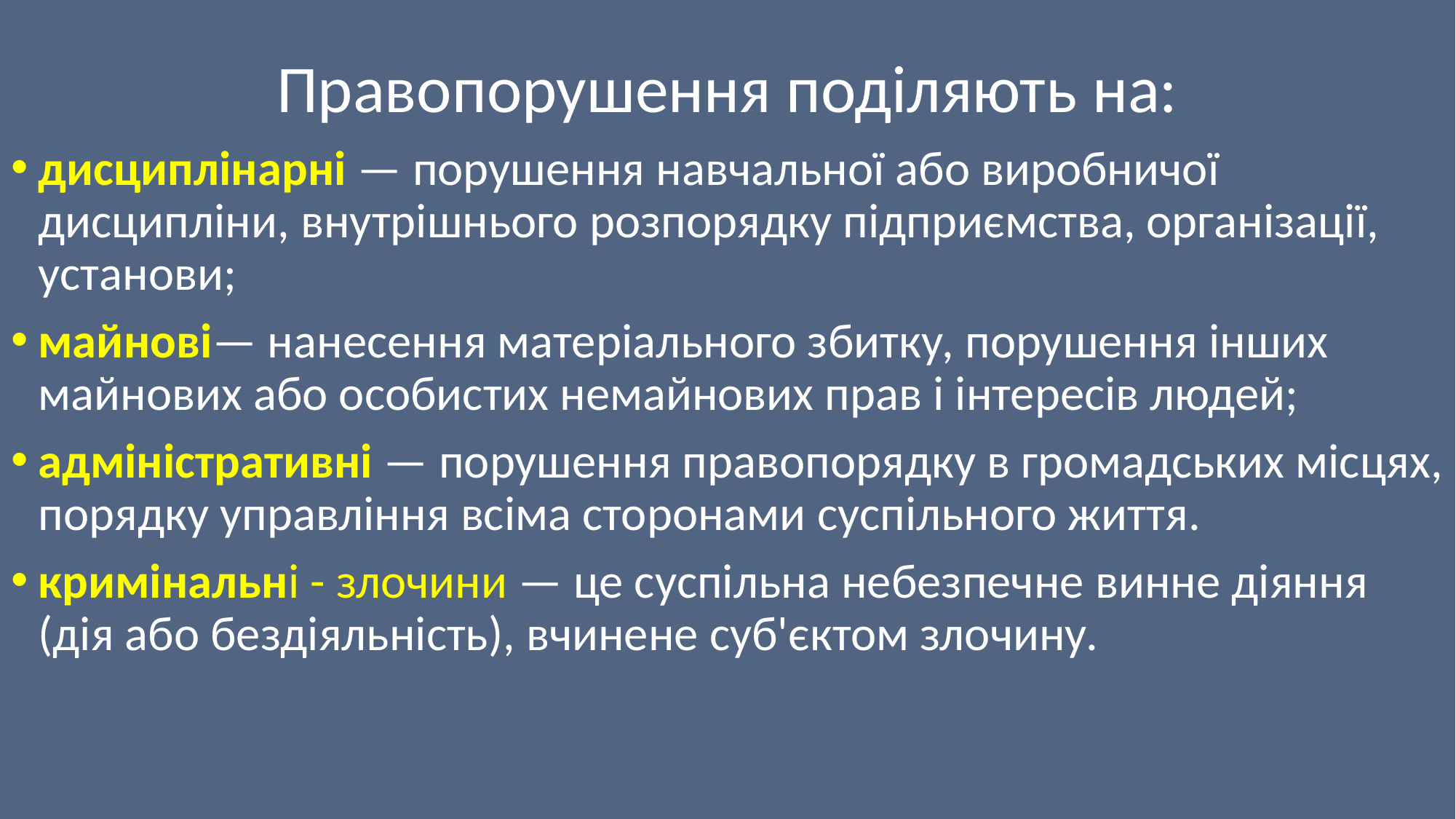

# Правопорушення поділяють на:
дисциплінарні — порушення навчальної або виробничої дисципліни, внутрішнього розпорядку підприємства, організації, установи;
майнові— нанесення матеріального збитку, порушення інших майнових або особистих немайнових прав і інтересів людей;
адміністративні — порушення правопорядку в громадських місцях, порядку управління всіма сторонами суспільного життя.
кримінальні - злочини — це суспільна небезпечне винне діяння (дія або бездіяльність), вчинене суб'єктом злочину.